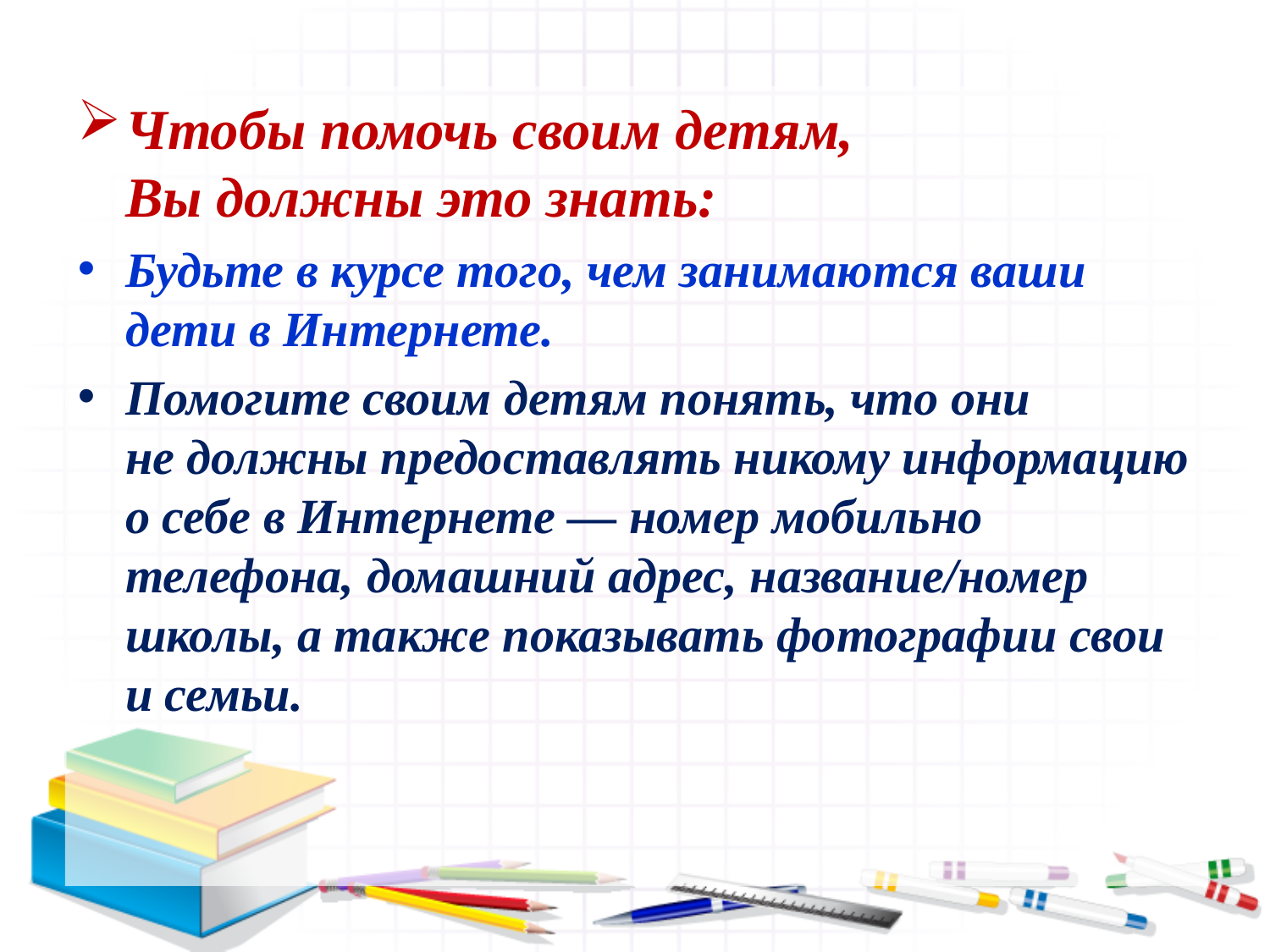

Чтобы помочь своим детям,
Вы должны это знать:
Будьте в курсе того, чем занимаются ваши дети в Интернете.
Помогите своим детям понять, что они не должны предоставлять никому информацию о себе в Интернете — номер мобильно телефона, домашний адрес, название/номер школы, а также показывать фотографии свои и семьи.